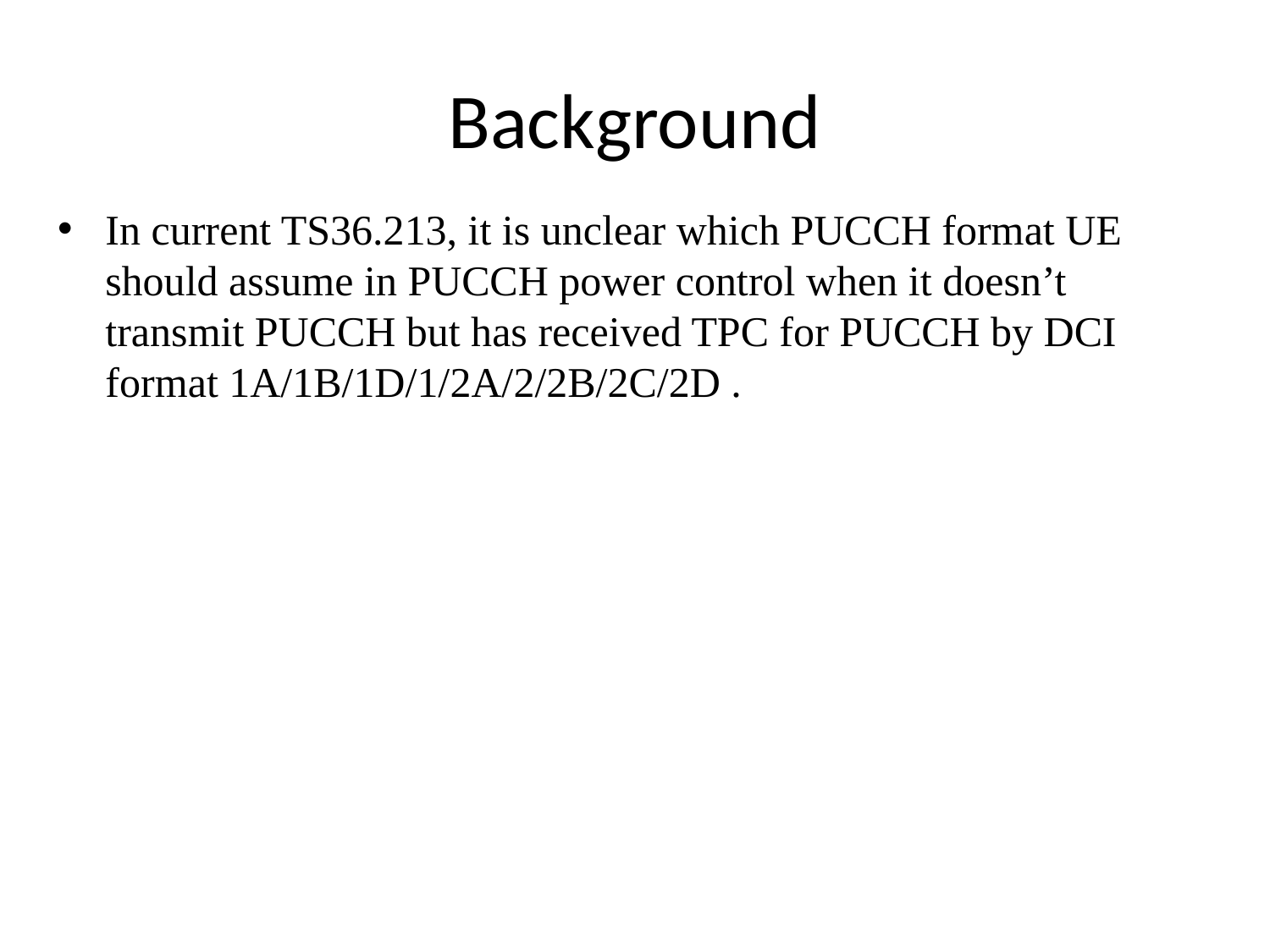

# Background
In current TS36.213, it is unclear which PUCCH format UE should assume in PUCCH power control when it doesn’t transmit PUCCH but has received TPC for PUCCH by DCI format 1A/1B/1D/1/2A/2/2B/2C/2D .